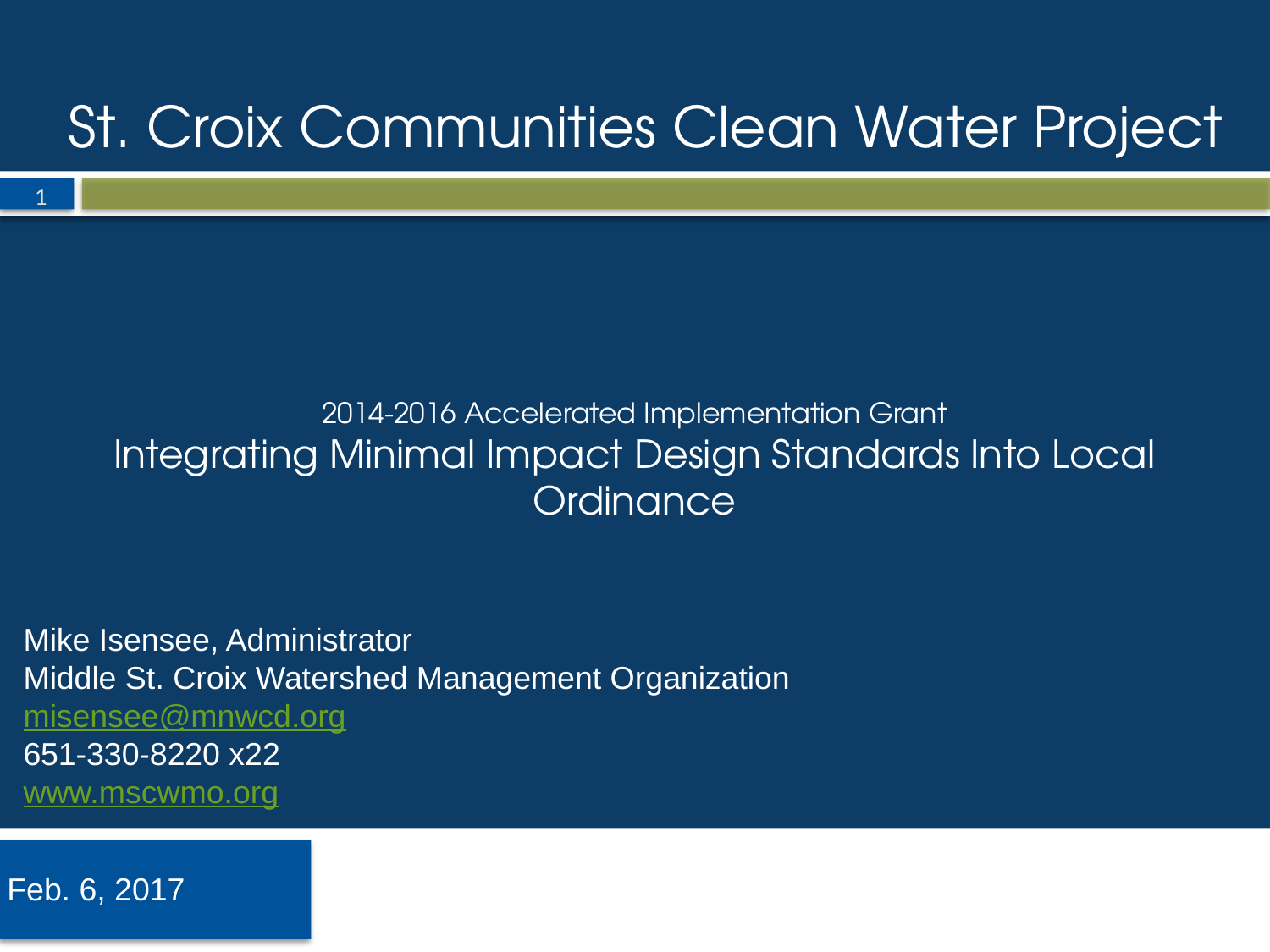

St. Croix Communities Clean Water Project
1
# 2014-2016 Accelerated Implementation Grant Integrating Minimal Impact Design Standards Into Local Ordinance
Mike Isensee, Administrator
Middle St. Croix Watershed Management Organization
misensee@mnwcd.org
651-330-8220 x22
www.mscwmo.org

Feb. 6, 2017